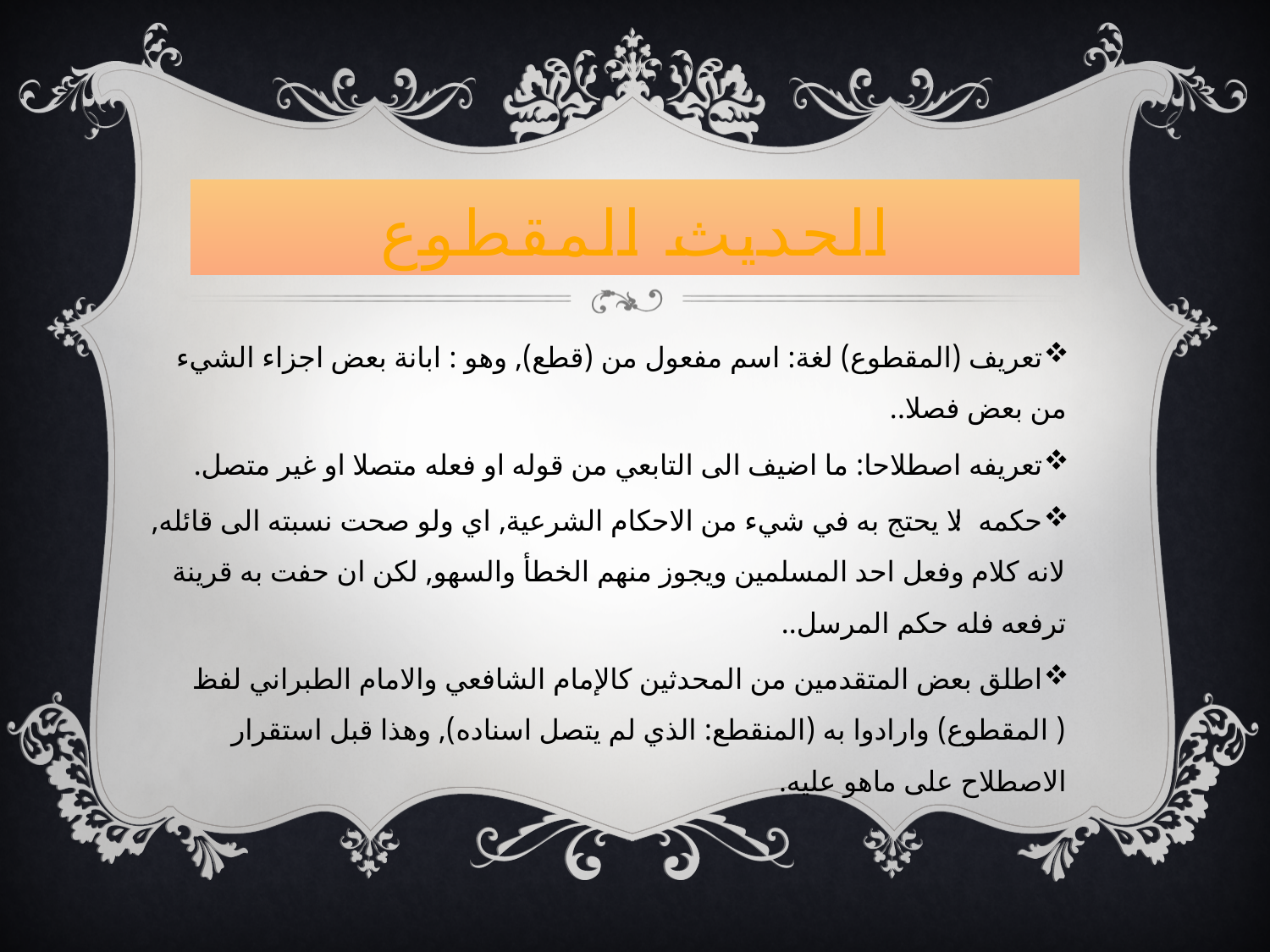

# الحديث المقطوع
تعريف (المقطوع) لغة: اسم مفعول من (قطع), وهو : ابانة بعض اجزاء الشيء من بعض فصلا..
تعريفه اصطلاحا: ما اضيف الى التابعي من قوله او فعله متصلا او غير متصل.
حكمه: لا يحتج به في شيء من الاحكام الشرعية, اي ولو صحت نسبته الى قائله, لانه كلام وفعل احد المسلمين ويجوز منهم الخطأ والسهو, لكن ان حفت به قرينة ترفعه فله حكم المرسل..
اطلق بعض المتقدمين من المحدثين كالإمام الشافعي والامام الطبراني لفظ ( المقطوع) وارادوا به (المنقطع: الذي لم يتصل اسناده), وهذا قبل استقرار الاصطلاح على ماهو عليه.